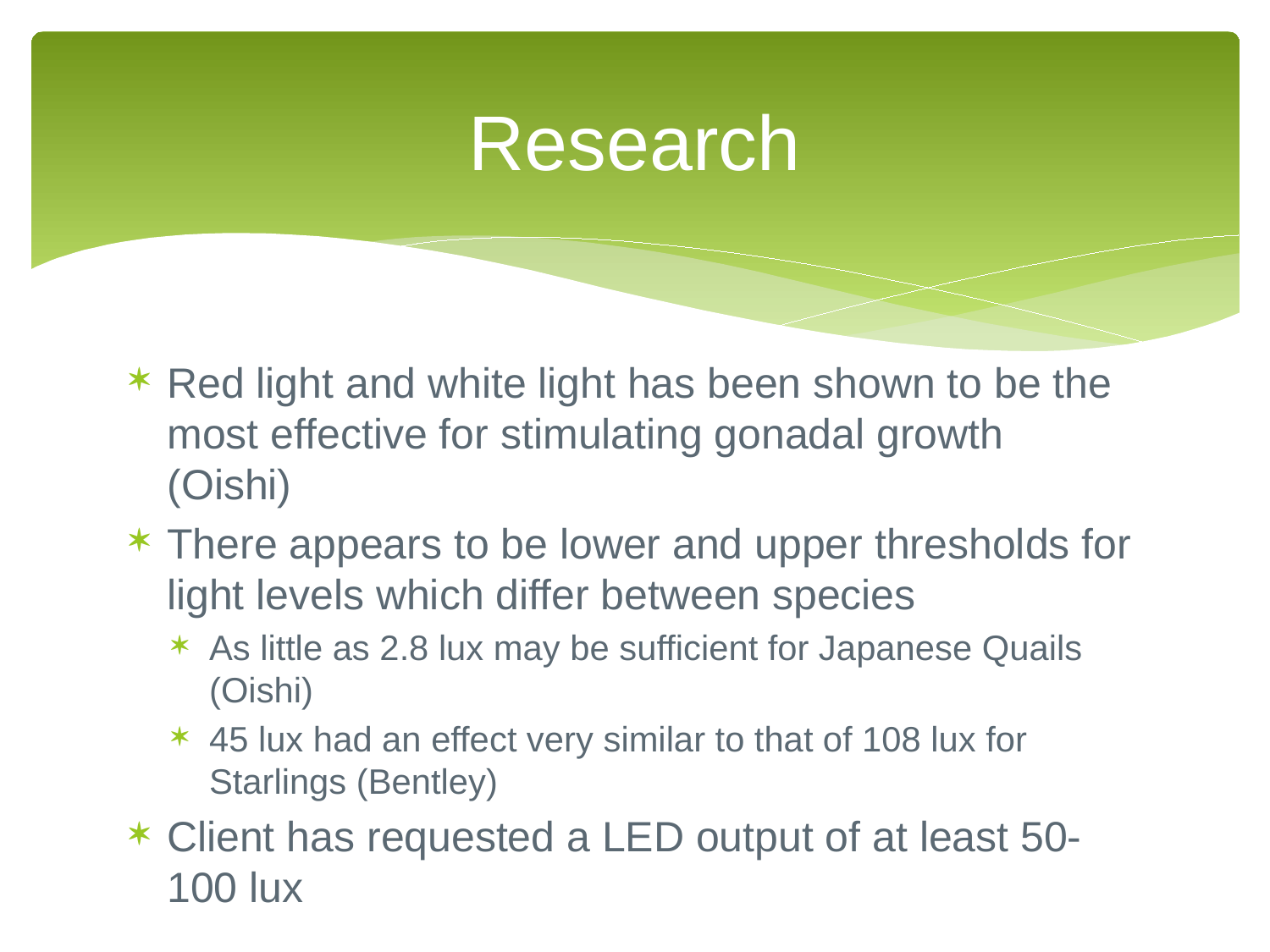

# Research
Red light and white light has been shown to be the most effective for stimulating gonadal growth (Oishi)
There appears to be lower and upper thresholds for light levels which differ between species
As little as 2.8 lux may be sufficient for Japanese Quails (Oishi)
45 lux had an effect very similar to that of 108 lux for Starlings (Bentley)
Client has requested a LED output of at least 50-100 lux